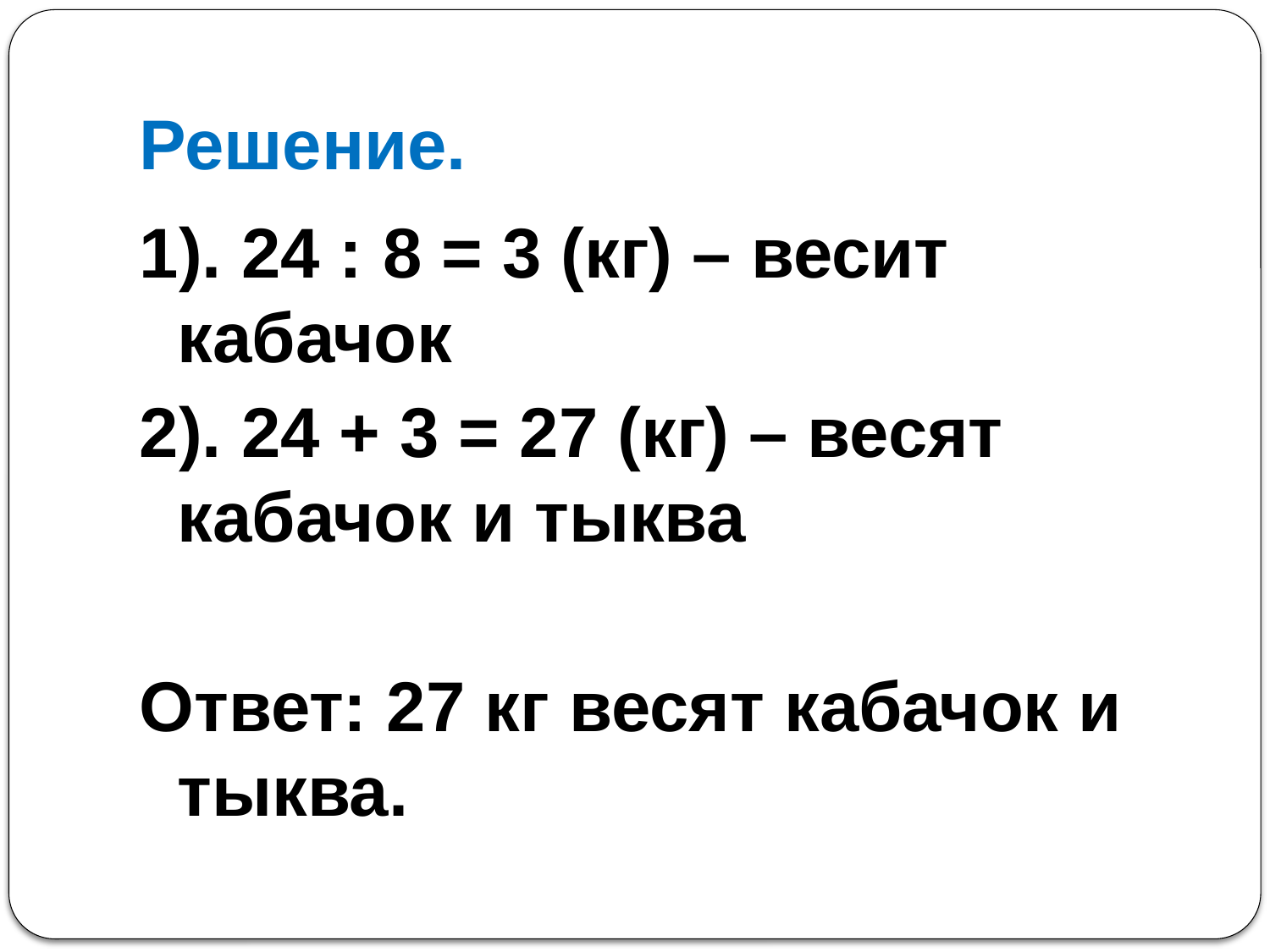

# Решение.
1). 24 : 8 = 3 (кг) – весит кабачок
2). 24 + 3 = 27 (кг) – весят кабачок и тыква

Ответ: 27 кг весят кабачок и тыква.